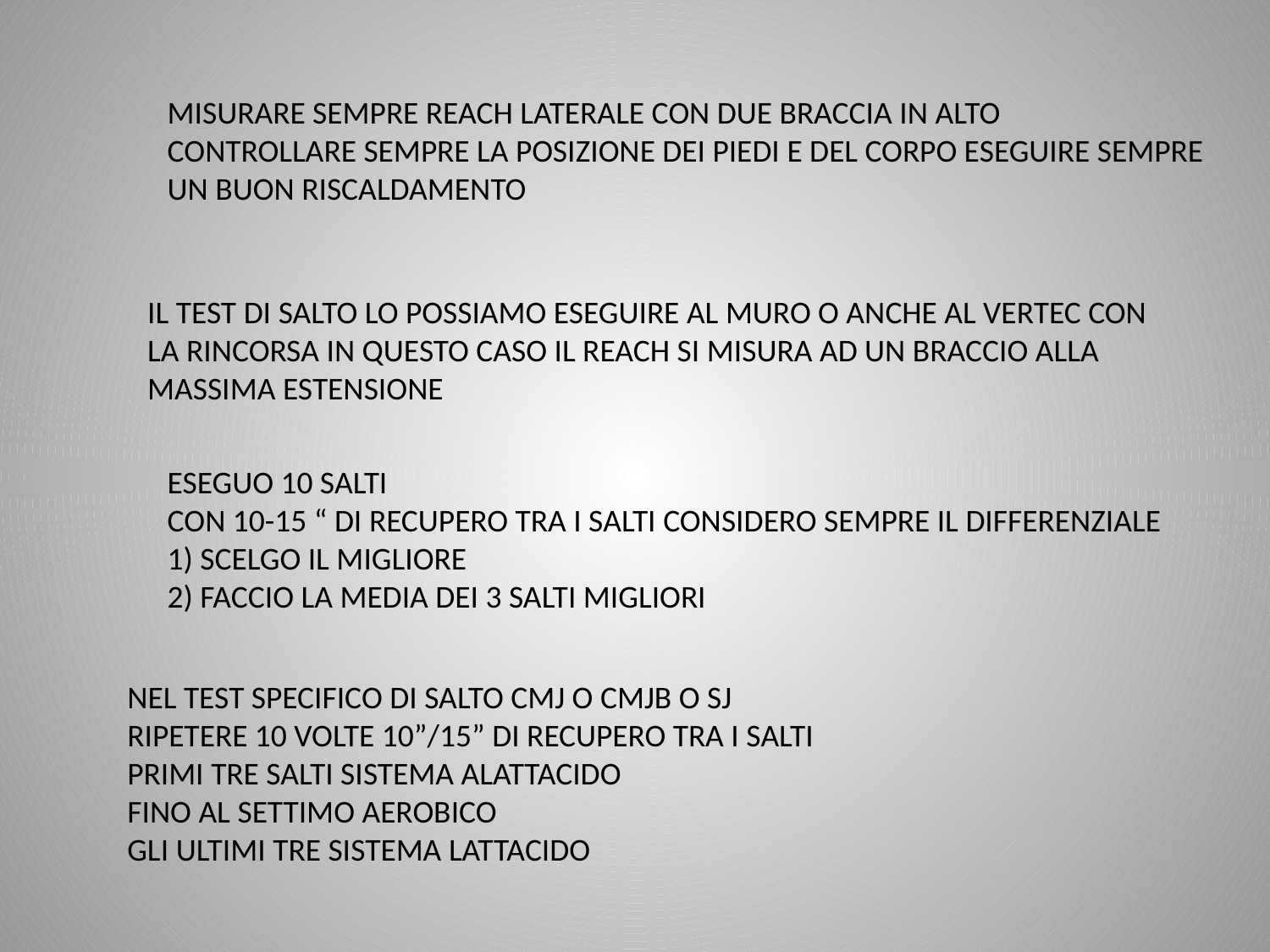

MISURARE SEMPRE REACH LATERALE CON DUE BRACCIA IN ALTO
CONTROLLARE SEMPRE LA POSIZIONE DEI PIEDI E DEL CORPO ESEGUIRE SEMPRE UN BUON RISCALDAMENTO
IL TEST DI SALTO LO POSSIAMO ESEGUIRE AL MURO O ANCHE AL VERTEC CON LA RINCORSA IN QUESTO CASO IL REACH SI MISURA AD UN BRACCIO ALLA MASSIMA ESTENSIONE
ESEGUO 10 SALTI
CON 10-15 “ DI RECUPERO TRA I SALTI CONSIDERO SEMPRE IL DIFFERENZIALE
1) SCELGO IL MIGLIORE
2) FACCIO LA MEDIA DEI 3 SALTI MIGLIORI
NEL TEST SPECIFICO DI SALTO CMJ O CMJB O SJ
RIPETERE 10 VOLTE 10”/15” DI RECUPERO TRA I SALTI
PRIMI TRE SALTI SISTEMA ALATTACIDO
FINO AL SETTIMO AEROBICO
GLI ULTIMI TRE SISTEMA LATTACIDO